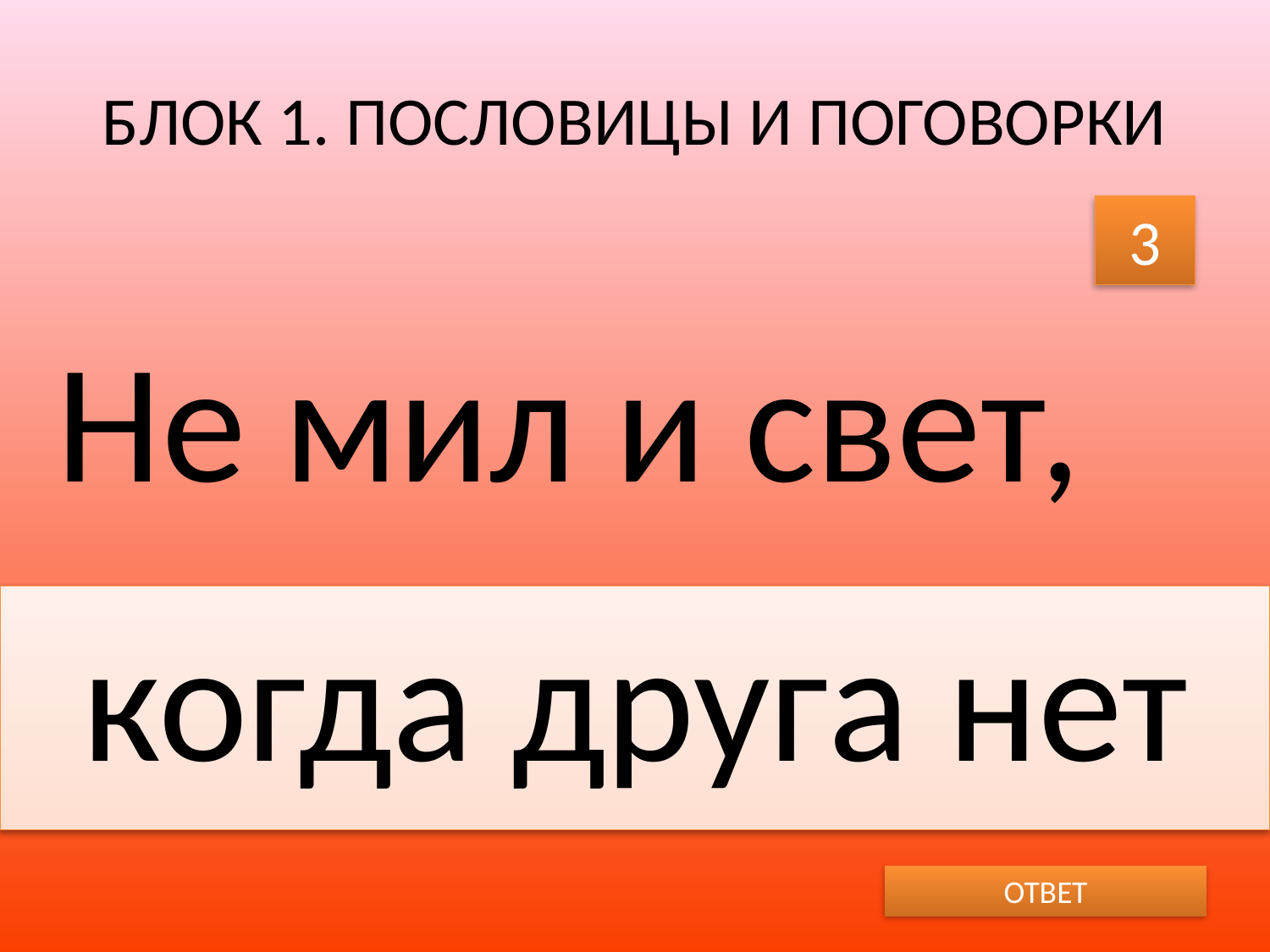

# БЛОК 1. ПОСЛОВИЦЫ И ПОГОВОРКИ
3
Не мил и свет,
когда друга нет
ОТВЕТ